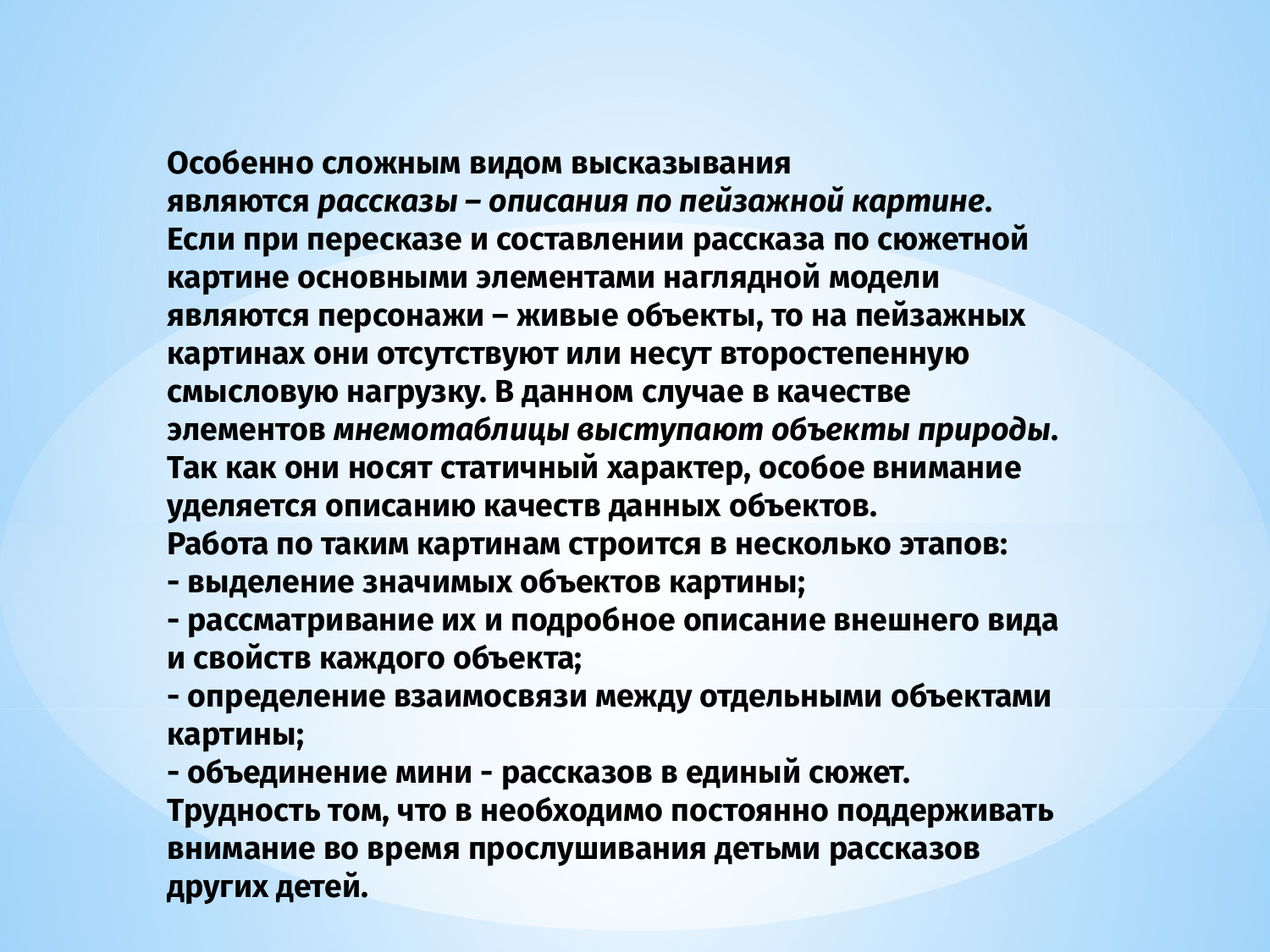

Особенно сложным видом высказывания являются рассказы – описания по пейзажной картине. Если при пересказе и составлении рассказа по сюжетной картине основными элементами наглядной модели являются персонажи – живые объекты, то на пейзажных картинах они отсутствуют или несут второстепенную смысловую нагрузку. В данном случае в качестве элементов мнемотаблицы выступают объекты природы. Так как они носят статичный характер, особое внимание уделяется описанию качеств данных объектов.
Работа по таким картинам строится в несколько этапов:
- выделение значимых объектов картины;
- рассматривание их и подробное описание внешнего вида и свойств каждого объекта;
- определение взаимосвязи между отдельными объектами картины;
- объединение мини - рассказов в единый сюжет.
Трудность том, что в необходимо постоянно поддерживать внимание во время прослушивания детьми рассказов других детей.